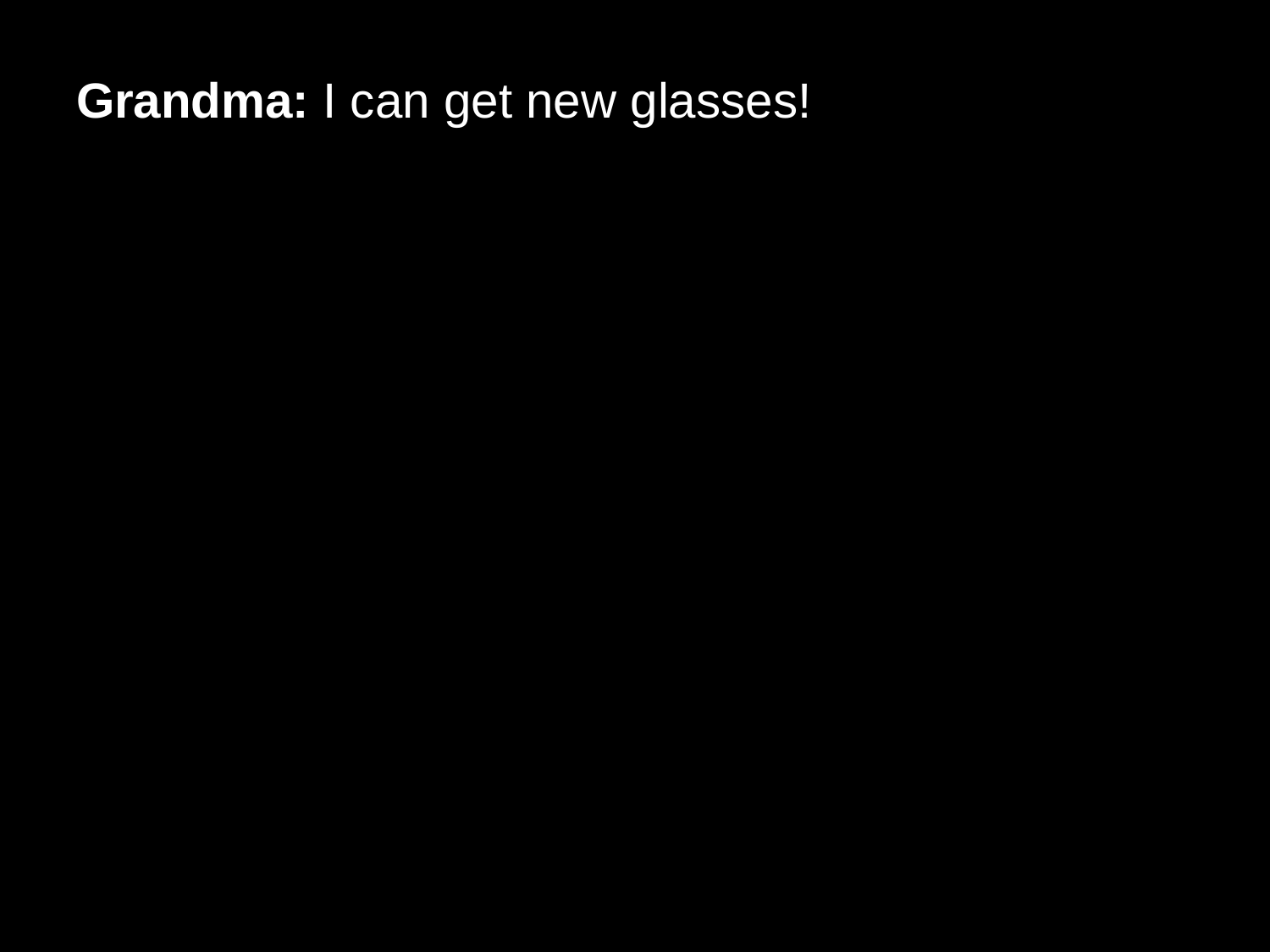

# Grandma: I can get new glasses!